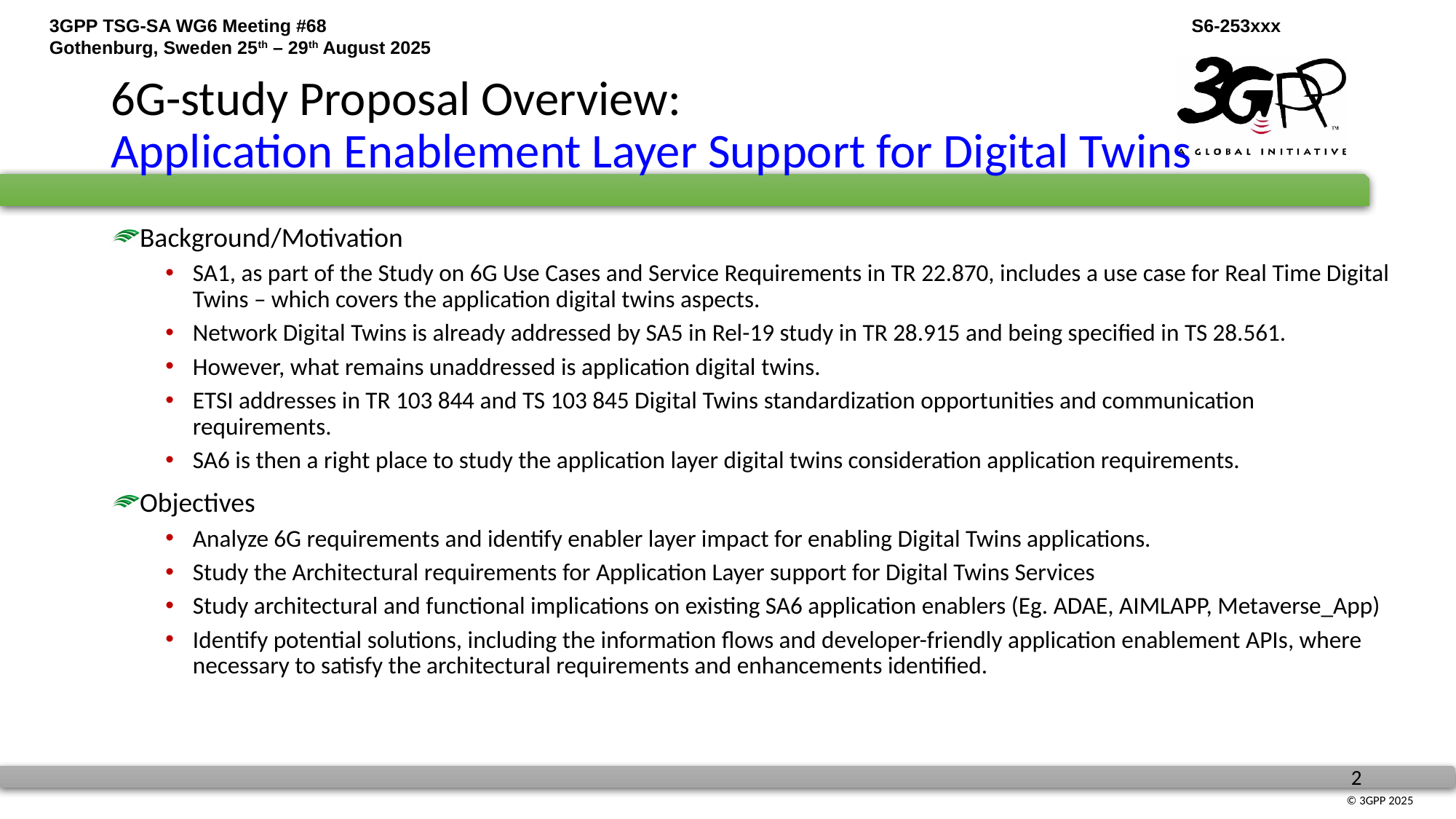

# 6G-study Proposal Overview: Application Enablement Layer Support for Digital Twins
Background/Motivation
SA1, as part of the Study on 6G Use Cases and Service Requirements in TR 22.870, includes a use case for Real Time Digital Twins – which covers the application digital twins aspects.
Network Digital Twins is already addressed by SA5 in Rel-19 study in TR 28.915 and being specified in TS 28.561.
However, what remains unaddressed is application digital twins.
ETSI addresses in TR 103 844 and TS 103 845 Digital Twins standardization opportunities and communication requirements.
SA6 is then a right place to study the application layer digital twins consideration application requirements.
Objectives
Analyze 6G requirements and identify enabler layer impact for enabling Digital Twins applications.
Study the Architectural requirements for Application Layer support for Digital Twins Services
Study architectural and functional implications on existing SA6 application enablers (Eg. ADAE, AIMLAPP, Metaverse_App)
Identify potential solutions, including the information flows and developer-friendly application enablement APIs, where necessary to satisfy the architectural requirements and enhancements identified.